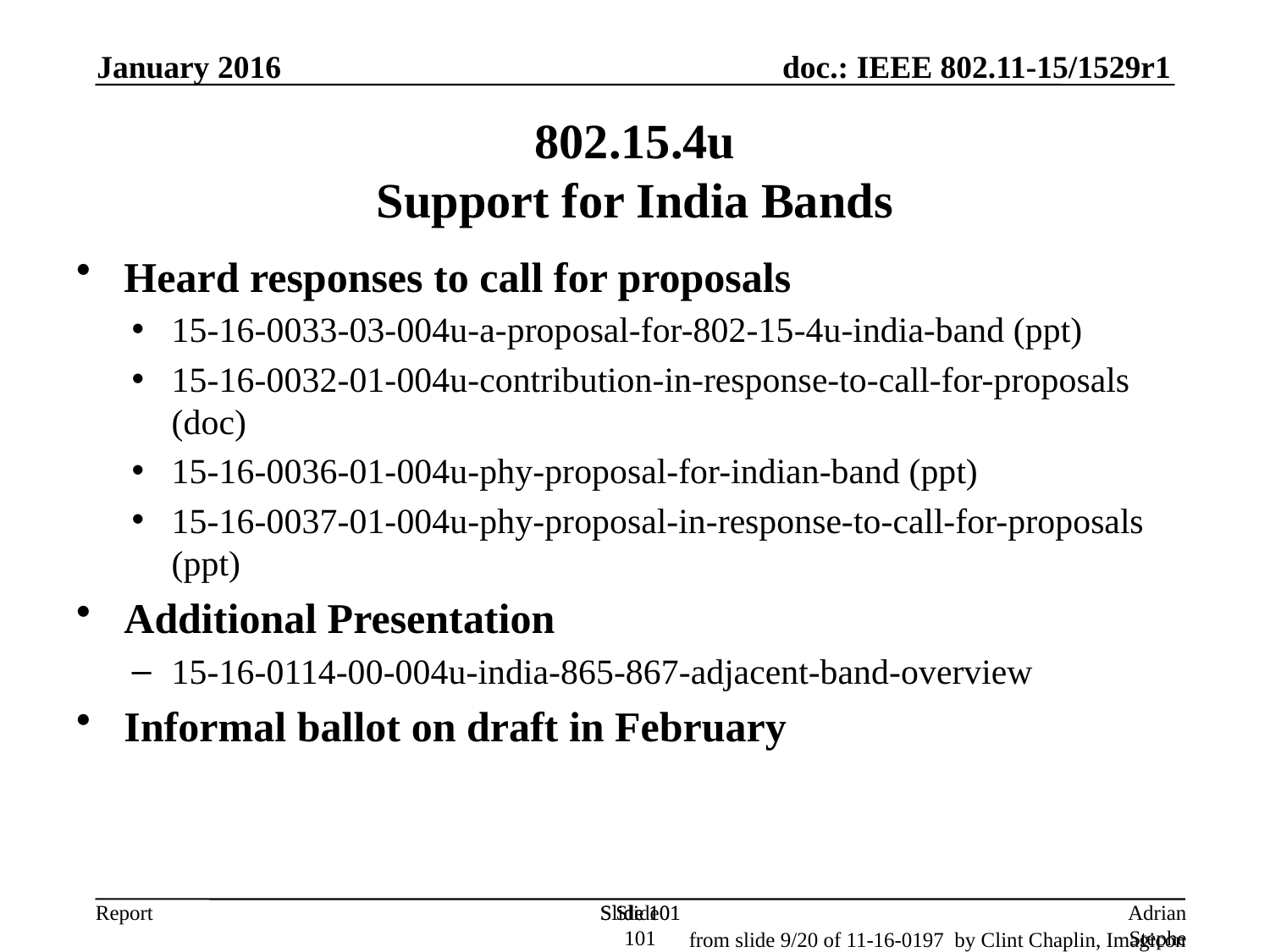

January 2016
802.15.4u
Support for India Bands
Heard responses to call for proposals
15-16-0033-03-004u-a-proposal-for-802-15-4u-india-band (ppt)
15-16-0032-01-004u-contribution-in-response-to-call-for-proposals (doc)
15-16-0036-01-004u-phy-proposal-for-indian-band (ppt)
15-16-0037-01-004u-phy-proposal-in-response-to-call-for-proposals (ppt)
Additional Presentation
15-16-0114-00-004u-india-865-867-adjacent-band-overview
Informal ballot on draft in February
Slide 101
Slide 101
Slide 101
Adrian Stephens, Intel Corporation
from slide 9/20 of 11-16-0197  by Clint Chaplin, Imagicon